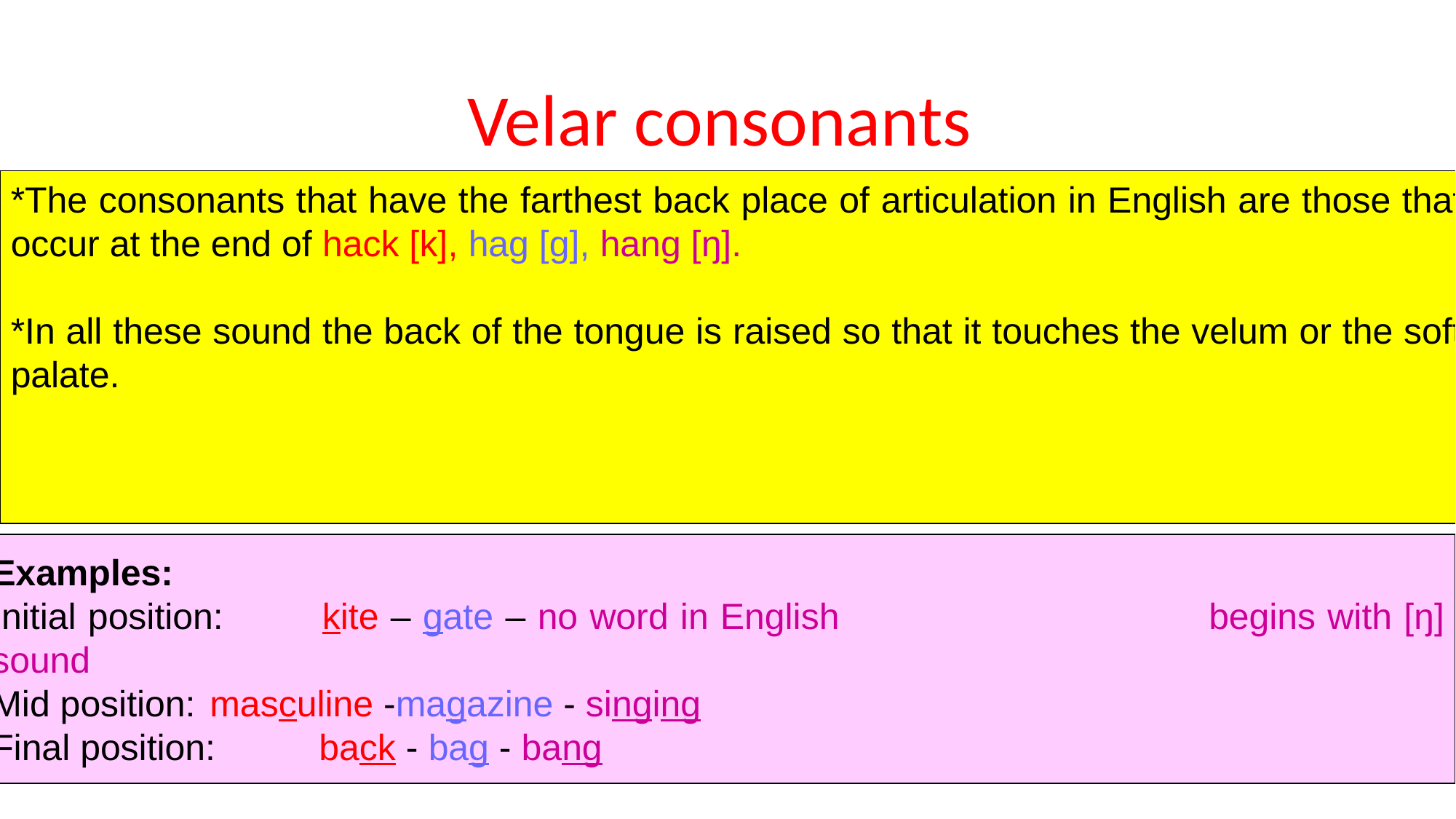

# Velar consonants
*The consonants that have the farthest back place of articulation in English are those that occur at the end of hack [k], hag [g], hang [ŋ].

*In all these sound the back of the tongue is raised so that it touches the velum or the soft palate.

Examples:
Initial position: 	kite – gate – no word in English 				begins with [ŋ] sound
Mid position: 	masculine -magazine - singing
Final position: 	back - bag - bang